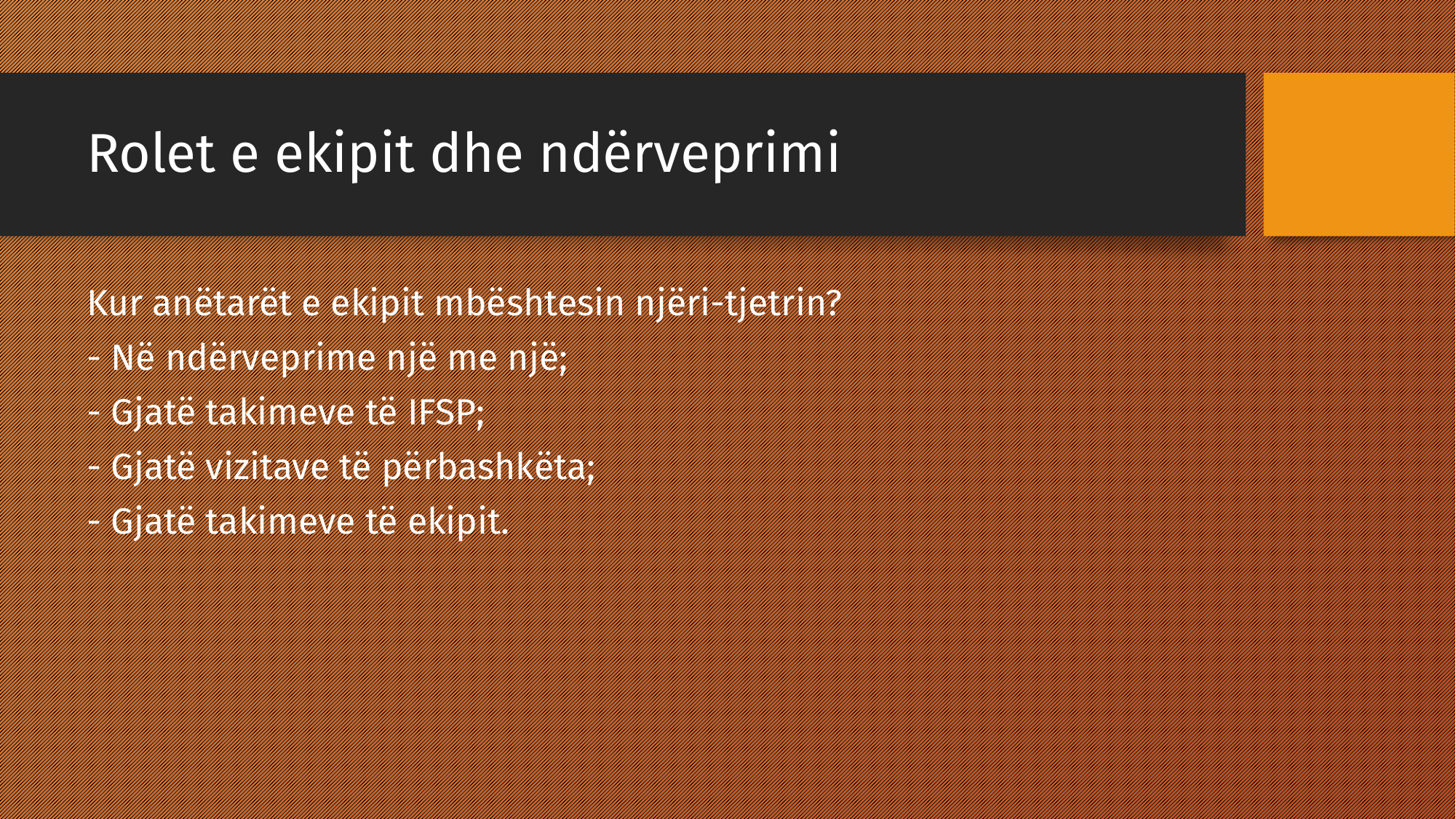

# Rolet e ekipit dhe ndërveprimi
Kur anëtarët e ekipit mbështesin njëri-tjetrin?
- Në ndërveprime një me një;
- Gjatë takimeve të IFSP;
- Gjatë vizitave të përbashkëta;
- Gjatë takimeve të ekipit.